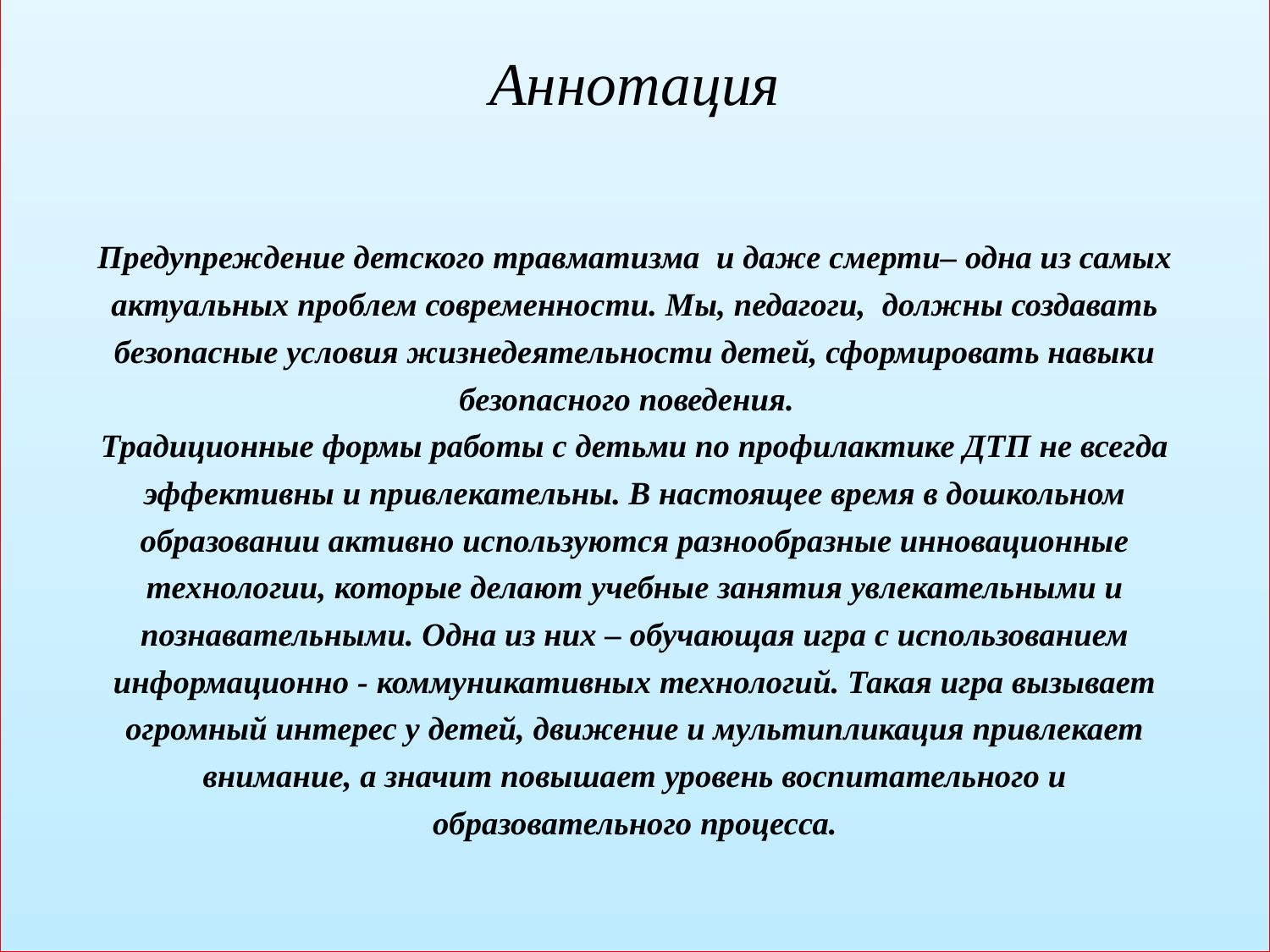

# Аннотация
Предупреждение детского травматизма  и даже смерти– одна из самых актуальных проблем современности. Мы, педагоги,  должны создавать безопасные условия жизнедеятельности детей, сформировать навыки безопасного поведения.
Традиционные формы работы с детьми по профилактике ДТП не всегда эффективны и привлекательны. В настоящее время в дошкольном образовании активно используются разнообразные инновационные технологии, которые делают учебные занятия увлекательными и познавательными. Одна из них – обучающая игра с использованием информационно - коммуникативных технологий. Такая игра вызывает огромный интерес у детей, движение и мультипликация привлекает внимание, а значит повышает уровень воспитательного и образовательного процесса.